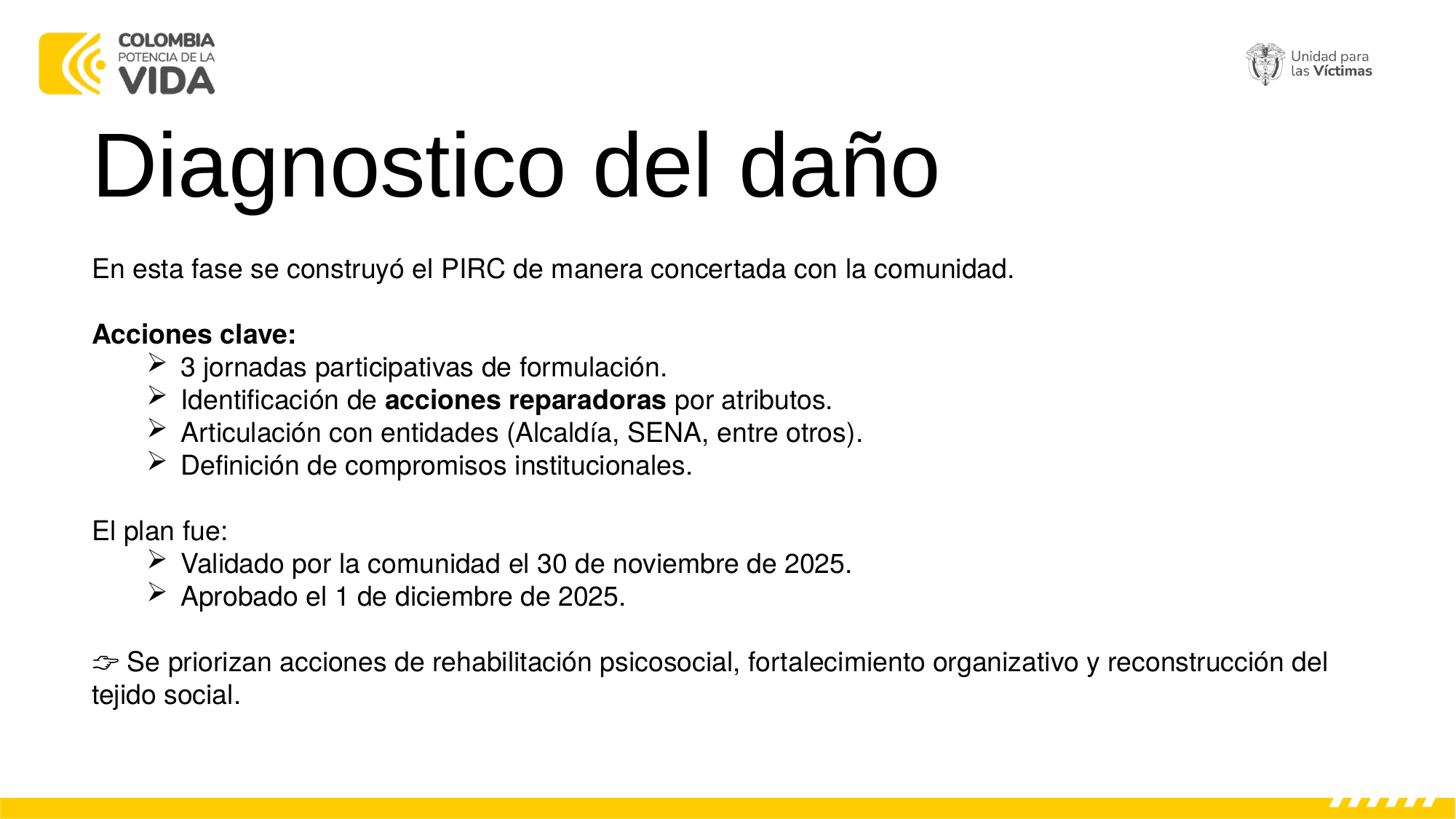

Agenda:
Diagnostico del daño
En esta fase se construyó el PIRC de manera concertada con la comunidad.

Acciones clave:
3 jornadas participativas de formulación.
Identificación de acciones reparadoras por atributos.
Articulación con entidades (Alcaldía, SENA, entre otros).
Definición de compromisos institucionales.

El plan fue:
Validado por la comunidad el 30 de noviembre de 2025.
Aprobado el 1 de diciembre de 2025.

👉 Se priorizan acciones de rehabilitación psicosocial, fortalecimiento organizativo y reconstrucción del tejido social.